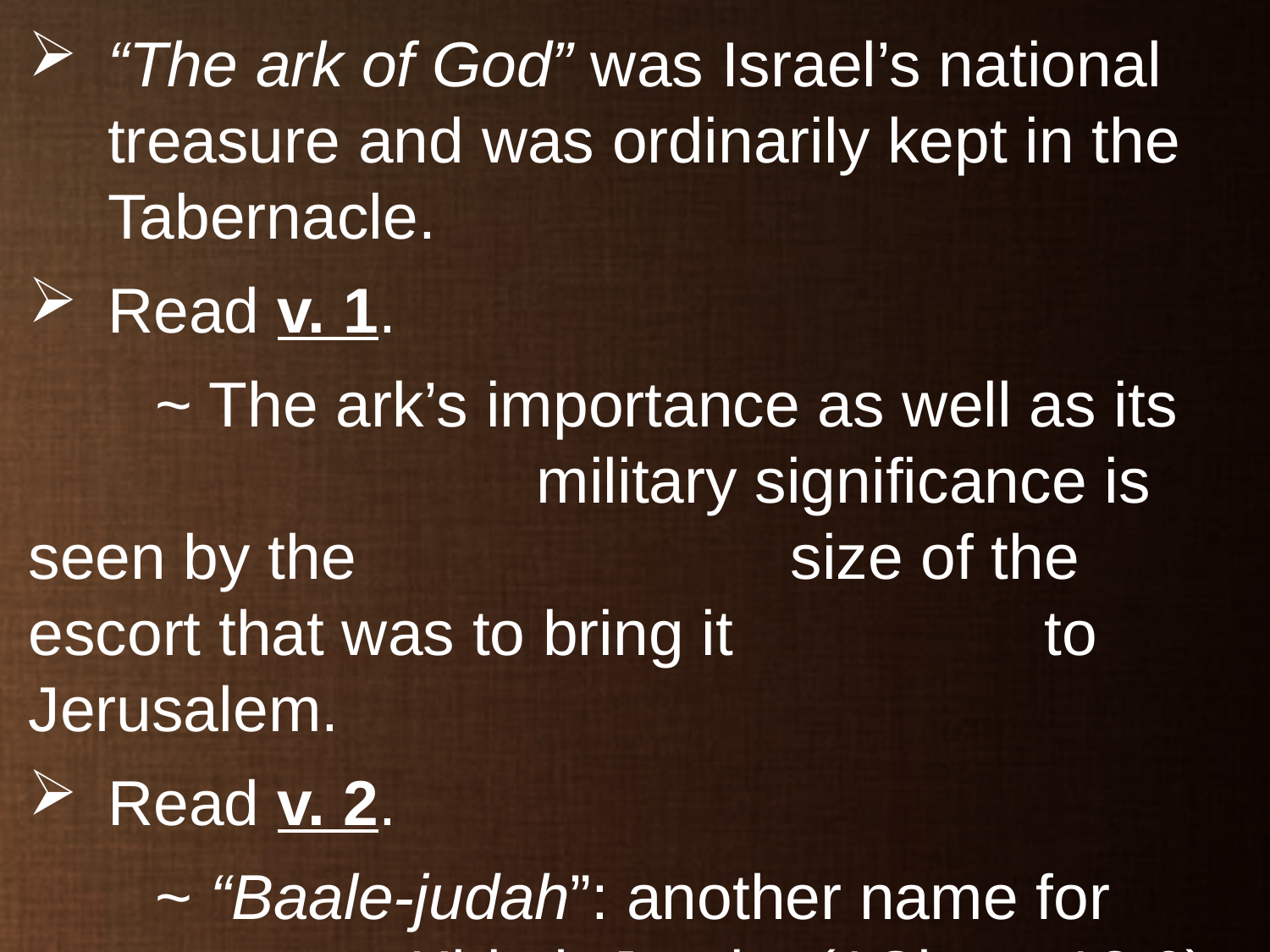

“The ark of God” was Israel’s national treasure and was ordinarily kept in the Tabernacle.
Read v. 1.
	~ The ark’s importance as well as its 				military significance is seen by the 				size of the escort that was to bring it 			to Jerusalem.
Read v. 2.
	~ “Baale-judah”: another name for 				Kiriath Jearim (1Chron 13:6)